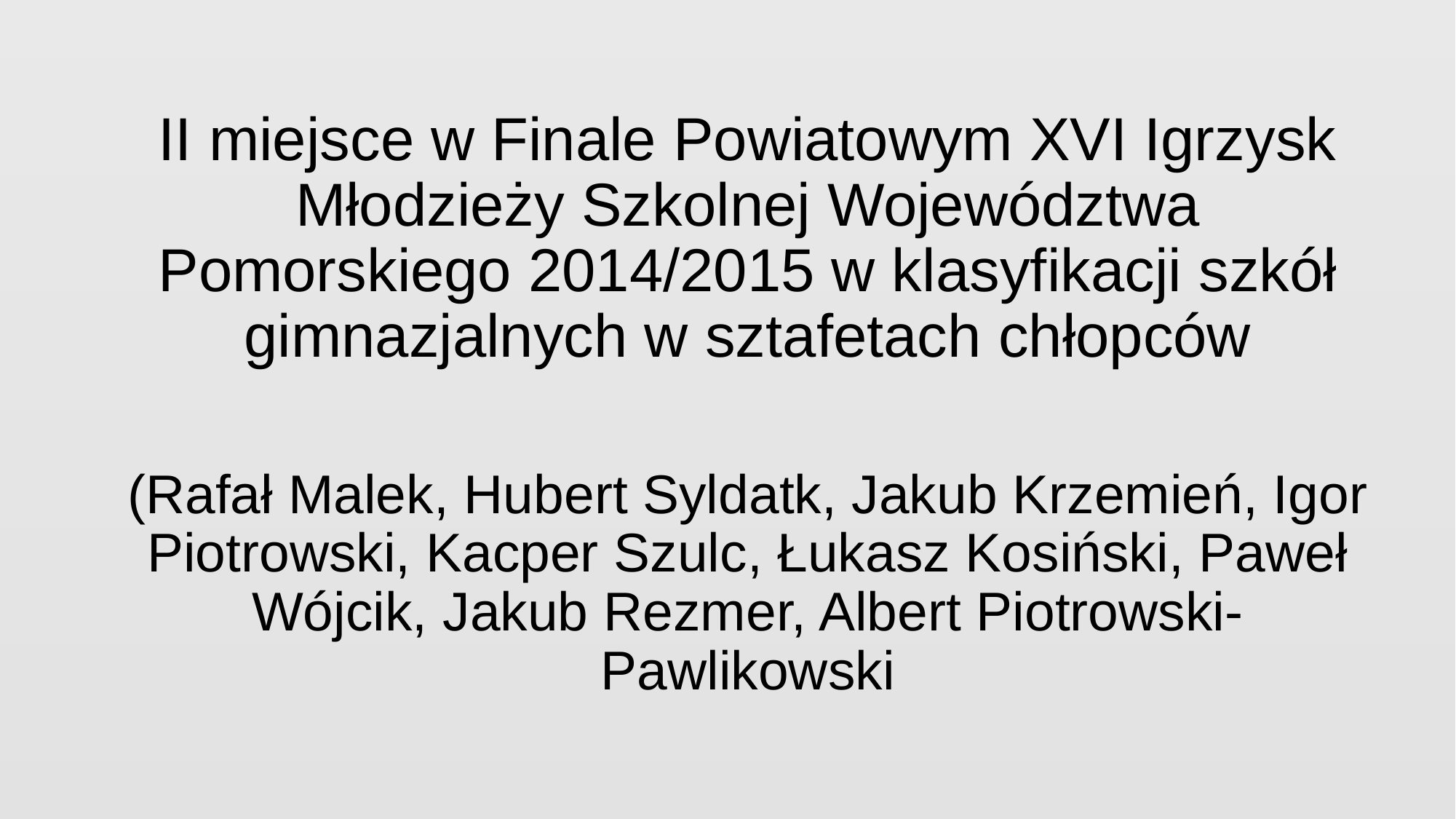

II miejsce w Finale Powiatowym XVI Igrzysk Młodzieży Szkolnej Województwa Pomorskiego 2014/2015 w klasyfikacji szkół gimnazjalnych w sztafetach chłopców

(Rafał Malek, Hubert Syldatk, Jakub Krzemień, Igor Piotrowski, Kacper Szulc, Łukasz Kosiński, Paweł Wójcik, Jakub Rezmer, Albert Piotrowski- Pawlikowski